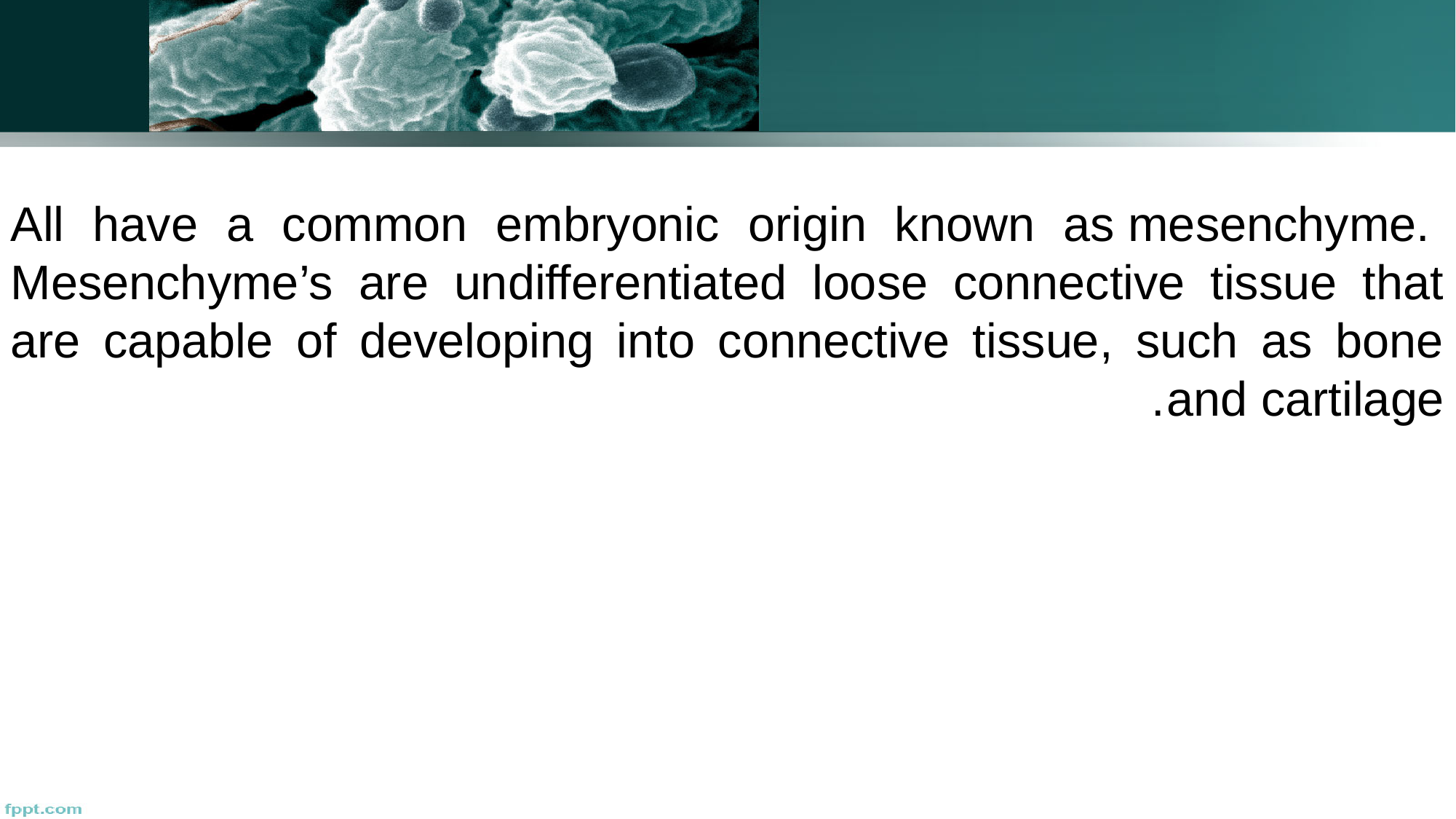

All have a common embryonic origin known as mesenchyme.  Mesenchyme’s are undifferentiated loose connective tissue that are capable of developing into connective tissue, such as bone and cartilage.